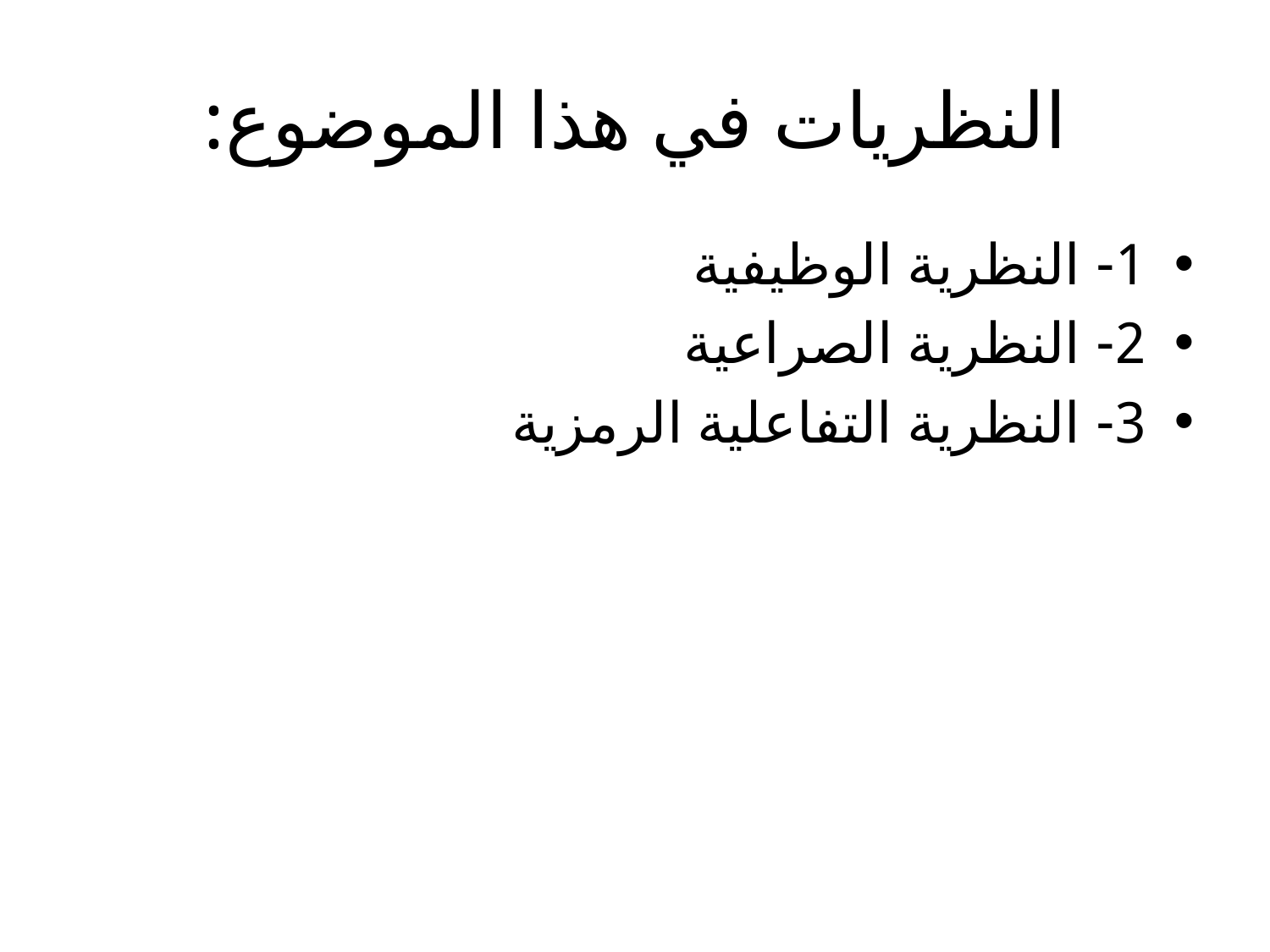

# النظريات في هذا الموضوع:
1- النظرية الوظيفية
2- النظرية الصراعية
3- النظرية التفاعلية الرمزية